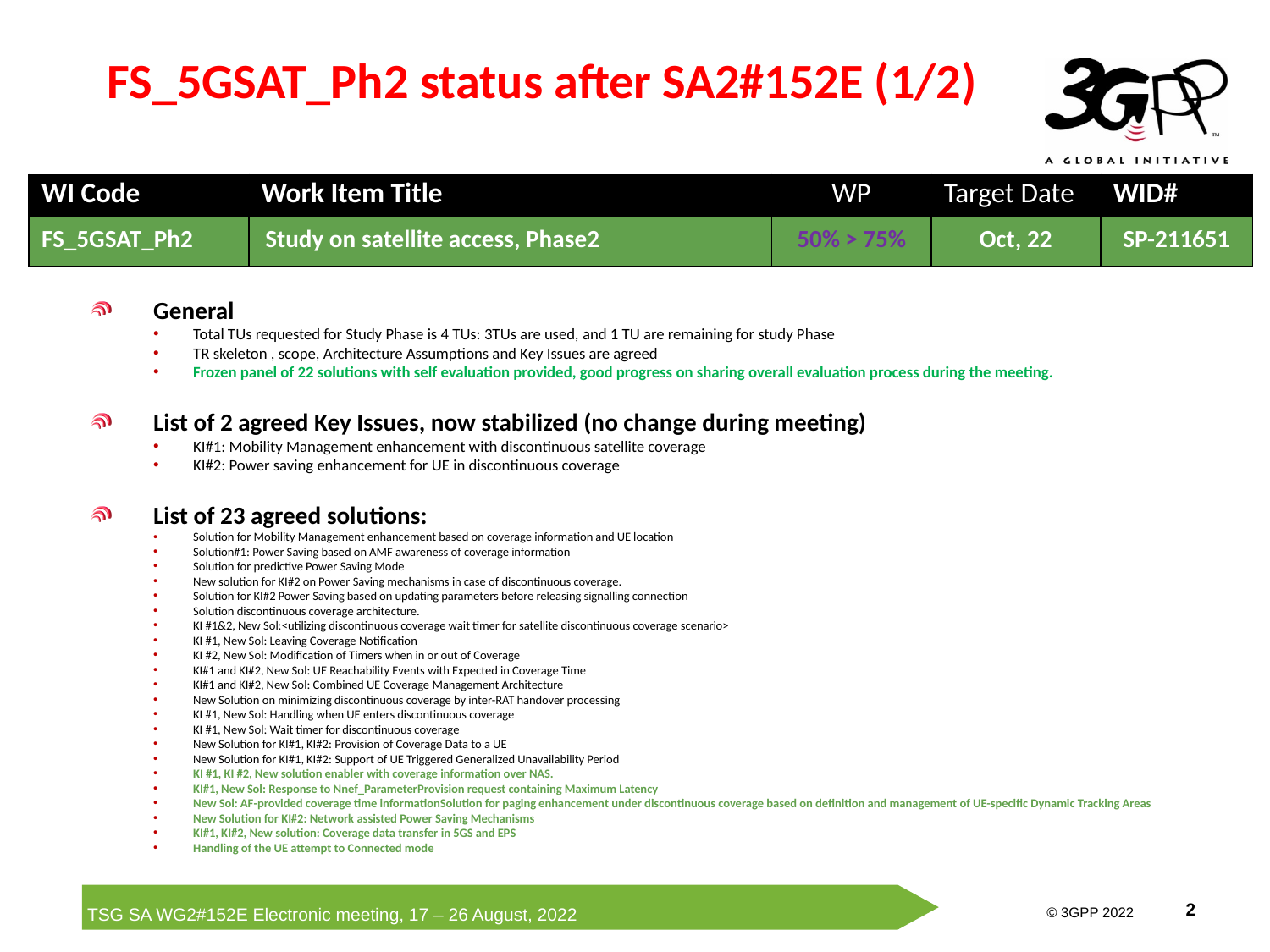

# FS_5GSAT_Ph2 status after SA2#152E (1/2)
| WI Code | Work Item Title | WP | Target Date | WID# |
| --- | --- | --- | --- | --- |
| FS\_5GSAT\_Ph2 | Study on satellite access, Phase2 | 50% > 75% | Oct, 22 | SP-211651 |
General
Total TUs requested for Study Phase is 4 TUs: 3TUs are used, and 1 TU are remaining for study Phase
TR skeleton , scope, Architecture Assumptions and Key Issues are agreed
Frozen panel of 22 solutions with self evaluation provided, good progress on sharing overall evaluation process during the meeting.

List of 2 agreed Key Issues, now stabilized (no change during meeting)
KI#1: Mobility Management enhancement with discontinuous satellite coverage
KI#2: Power saving enhancement for UE in discontinuous coverage

List of 23 agreed solutions:
Solution for Mobility Management enhancement based on coverage information and UE location
Solution#1: Power Saving based on AMF awareness of coverage information
Solution for predictive Power Saving Mode
New solution for KI#2 on Power Saving mechanisms in case of discontinuous coverage.
Solution for KI#2 Power Saving based on updating parameters before releasing signalling connection
Solution discontinuous coverage architecture.
KI #1&2, New Sol:<utilizing discontinuous coverage wait timer for satellite discontinuous coverage scenario>
KI #1, New Sol: Leaving Coverage Notification
KI #2, New Sol: Modification of Timers when in or out of Coverage
KI#1 and KI#2, New Sol: UE Reachability Events with Expected in Coverage Time
KI#1 and KI#2, New Sol: Combined UE Coverage Management Architecture
New Solution on minimizing discontinuous coverage by inter-RAT handover processing
KI #1, New Sol: Handling when UE enters discontinuous coverage
KI #1, New Sol: Wait timer for discontinuous coverage
New Solution for KI#1, KI#2: Provision of Coverage Data to a UE
New Solution for KI#1, KI#2: Support of UE Triggered Generalized Unavailability Period
KI #1, KI #2, New solution enabler with coverage information over NAS.
KI#1, New Sol: Response to Nnef_ParameterProvision request containing Maximum Latency
New Sol: AF-provided coverage time informationSolution for paging enhancement under discontinuous coverage based on definition and management of UE-specific Dynamic Tracking Areas
New Solution for KI#2: Network assisted Power Saving Mechanisms
KI#1, KI#2, New solution: Coverage data transfer in 5GS and EPS
Handling of the UE attempt to Connected mode